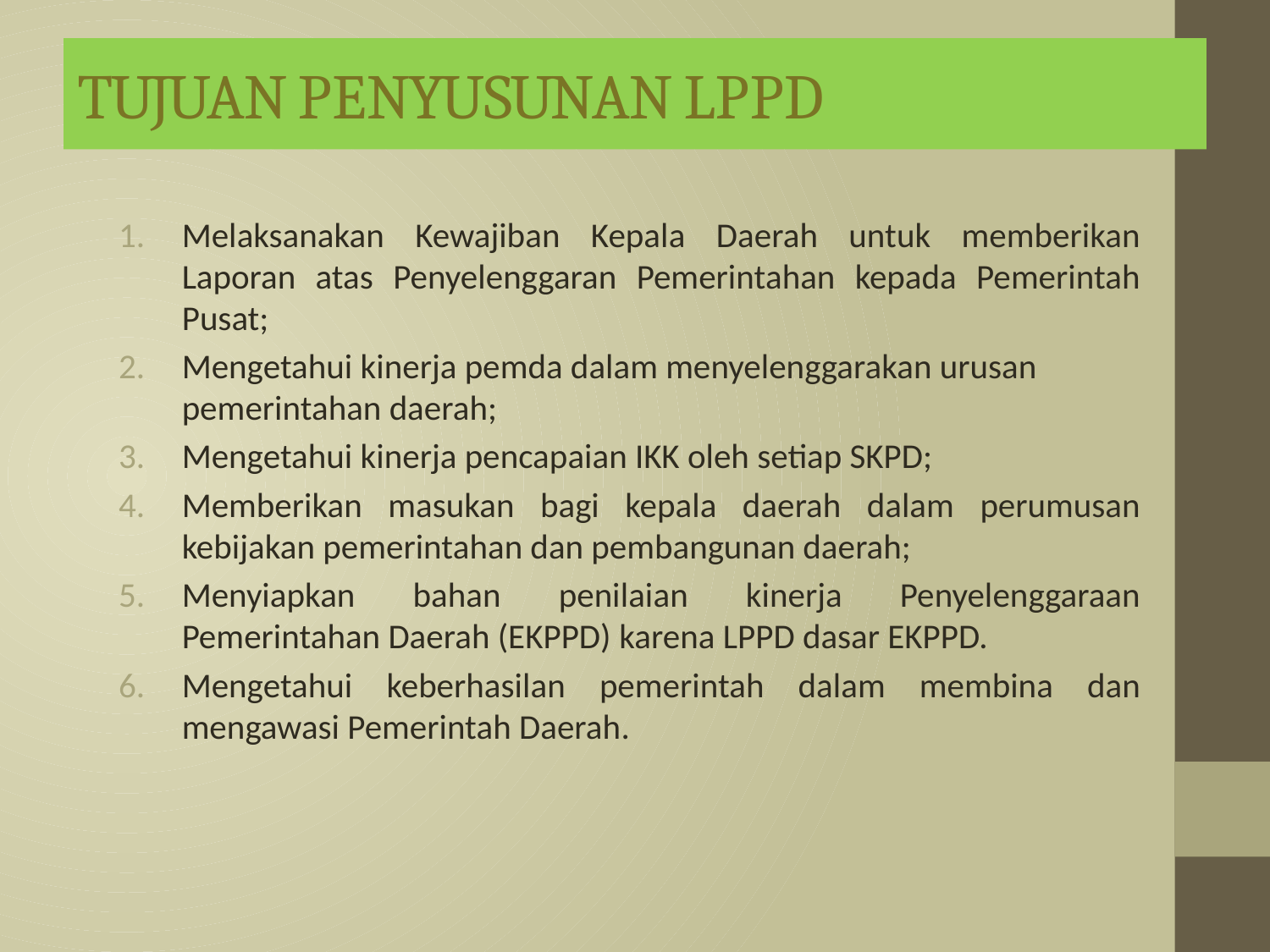

# TUJUAN PENYUSUNAN LPPD
Melaksanakan Kewajiban Kepala Daerah untuk memberikan Laporan atas Penyelenggaran Pemerintahan kepada Pemerintah Pusat;
Mengetahui kinerja pemda dalam menyelenggarakan urusan pemerintahan daerah;
Mengetahui kinerja pencapaian IKK oleh setiap SKPD;
Memberikan masukan bagi kepala daerah dalam perumusan kebijakan pemerintahan dan pembangunan daerah;
Menyiapkan bahan penilaian kinerja Penyelenggaraan Pemerintahan Daerah (EKPPD) karena LPPD dasar EKPPD.
Mengetahui keberhasilan pemerintah dalam membina dan mengawasi Pemerintah Daerah.